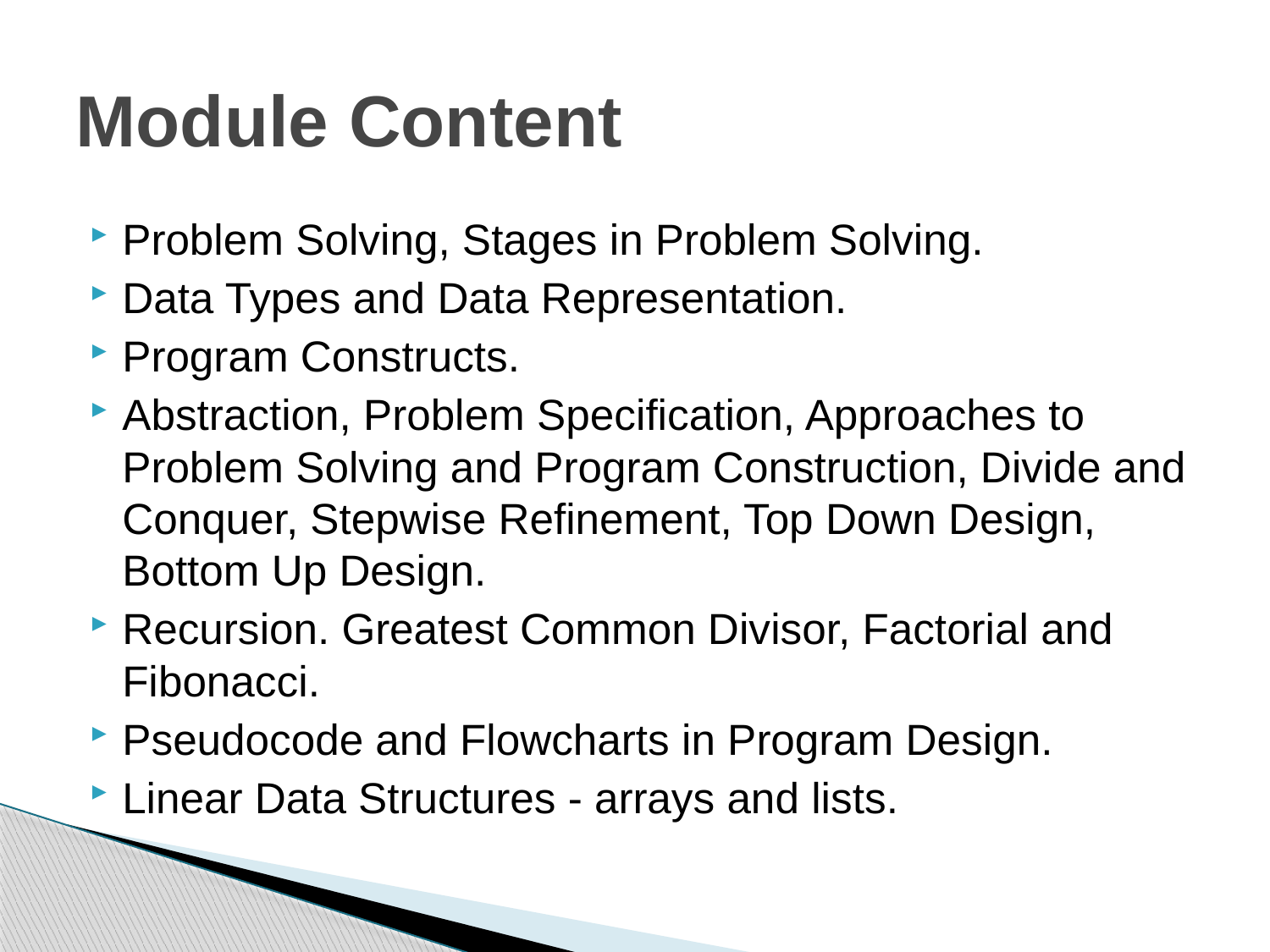

# Module Content
Problem Solving, Stages in Problem Solving.
Data Types and Data Representation.
Program Constructs.
Abstraction, Problem Specification, Approaches to Problem Solving and Program Construction, Divide and Conquer, Stepwise Refinement, Top Down Design, Bottom Up Design.
Recursion. Greatest Common Divisor, Factorial and Fibonacci.
Pseudocode and Flowcharts in Program Design.
Linear Data Structures - arrays and lists.